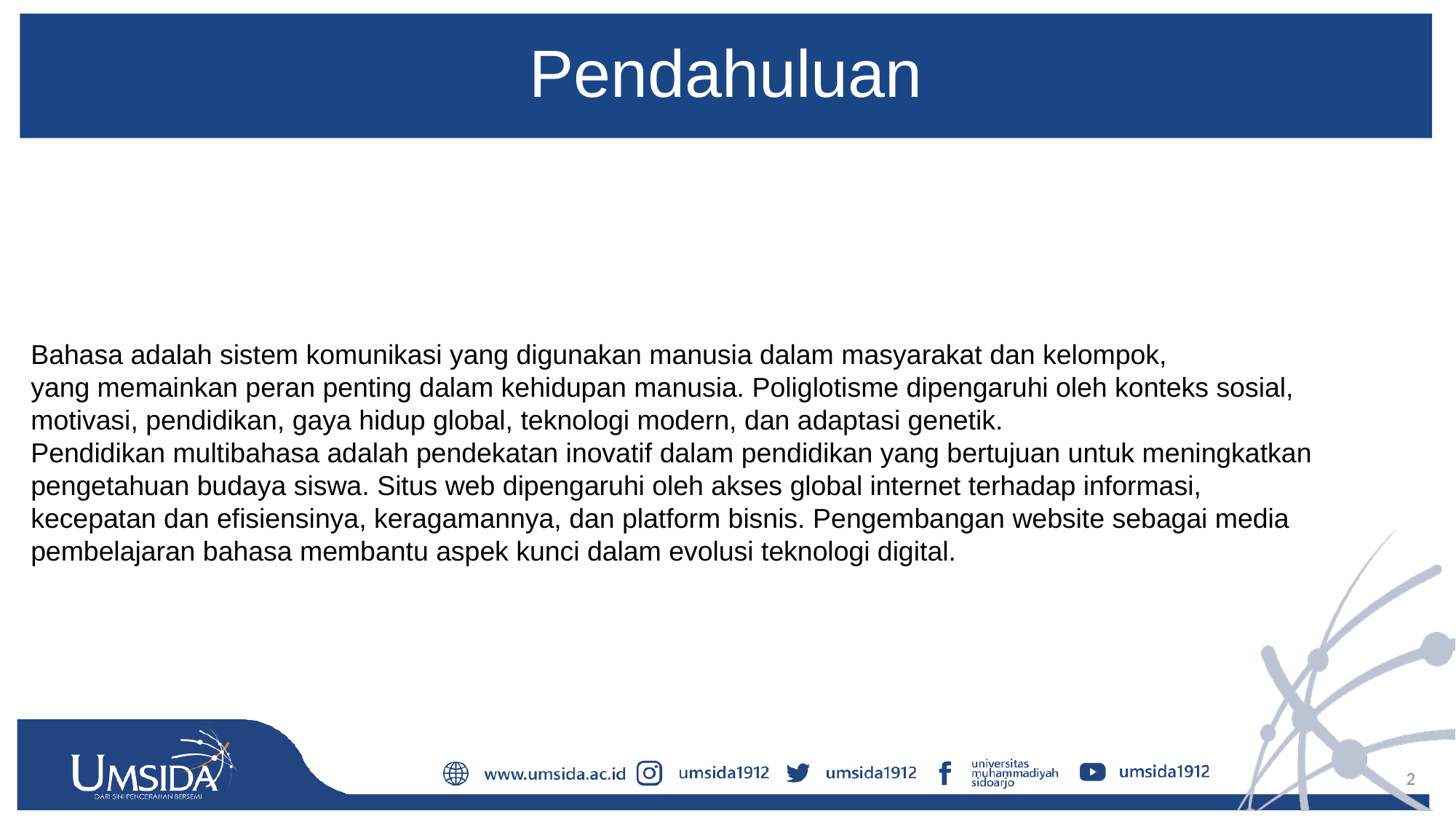

# Pendahuluan
Bahasa adalah sistem komunikasi yang digunakan manusia dalam masyarakat dan kelompok,
yang memainkan peran penting dalam kehidupan manusia. Poliglotisme dipengaruhi oleh konteks sosial,
motivasi, pendidikan, gaya hidup global, teknologi modern, dan adaptasi genetik.
Pendidikan multibahasa adalah pendekatan inovatif dalam pendidikan yang bertujuan untuk meningkatkan
pengetahuan budaya siswa. Situs web dipengaruhi oleh akses global internet terhadap informasi,
kecepatan dan efisiensinya, keragamannya, dan platform bisnis. Pengembangan website sebagai media
pembelajaran bahasa membantu aspek kunci dalam evolusi teknologi digital.